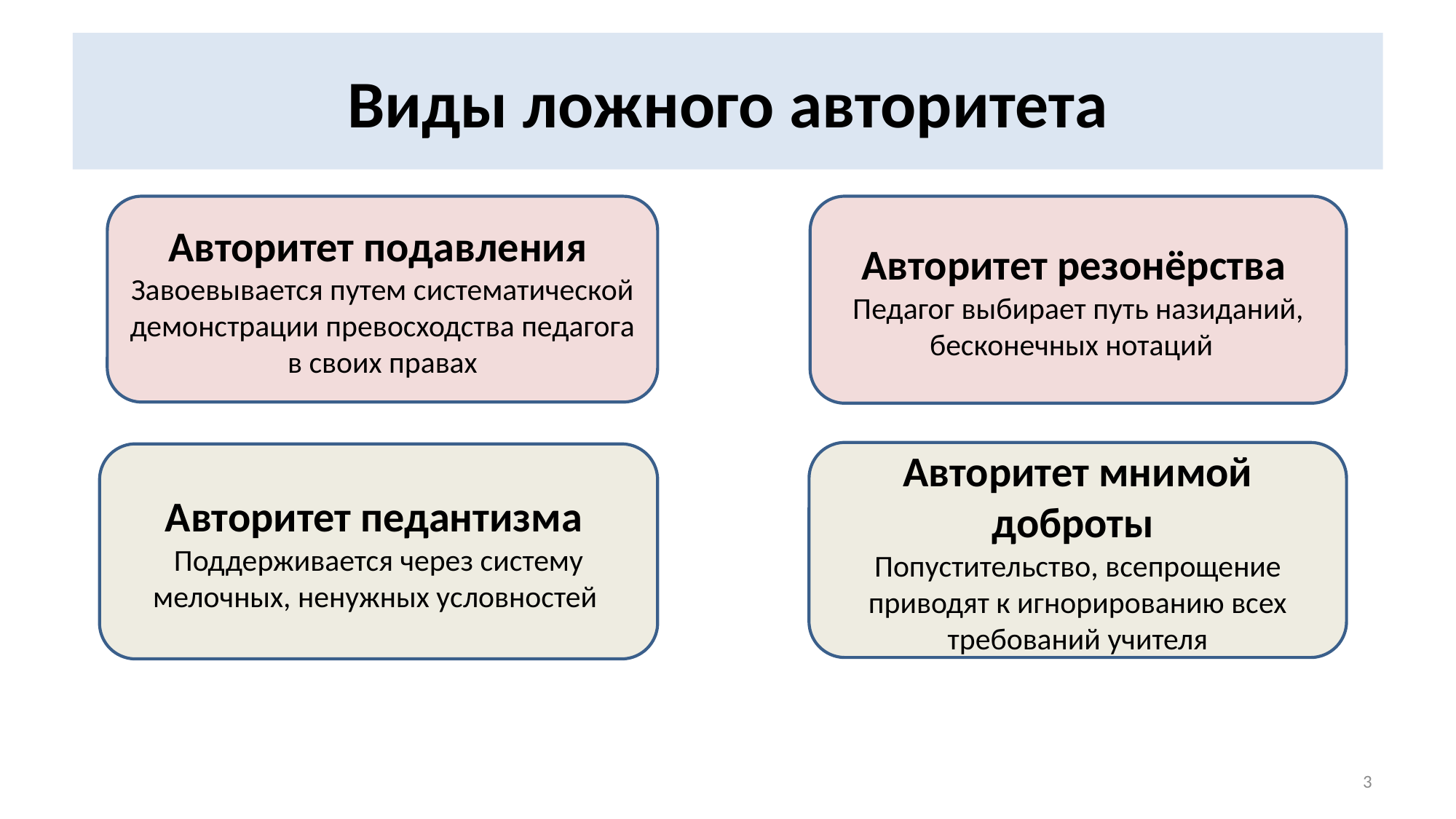

# Виды ложного авторитета

Авторитет подавления
Завоевывается путем систематической демонстрации превосходства педагога в своих правах
Авторитет резонёрства
Педагог выбирает путь назиданий, бесконечных нотаций
Авторитет мнимой доброты
Попустительство, всепрощение приводят к игнорированию всех требований учителя
Авторитет педантизма
Поддерживается через систему мелочных, ненужных условностей
3